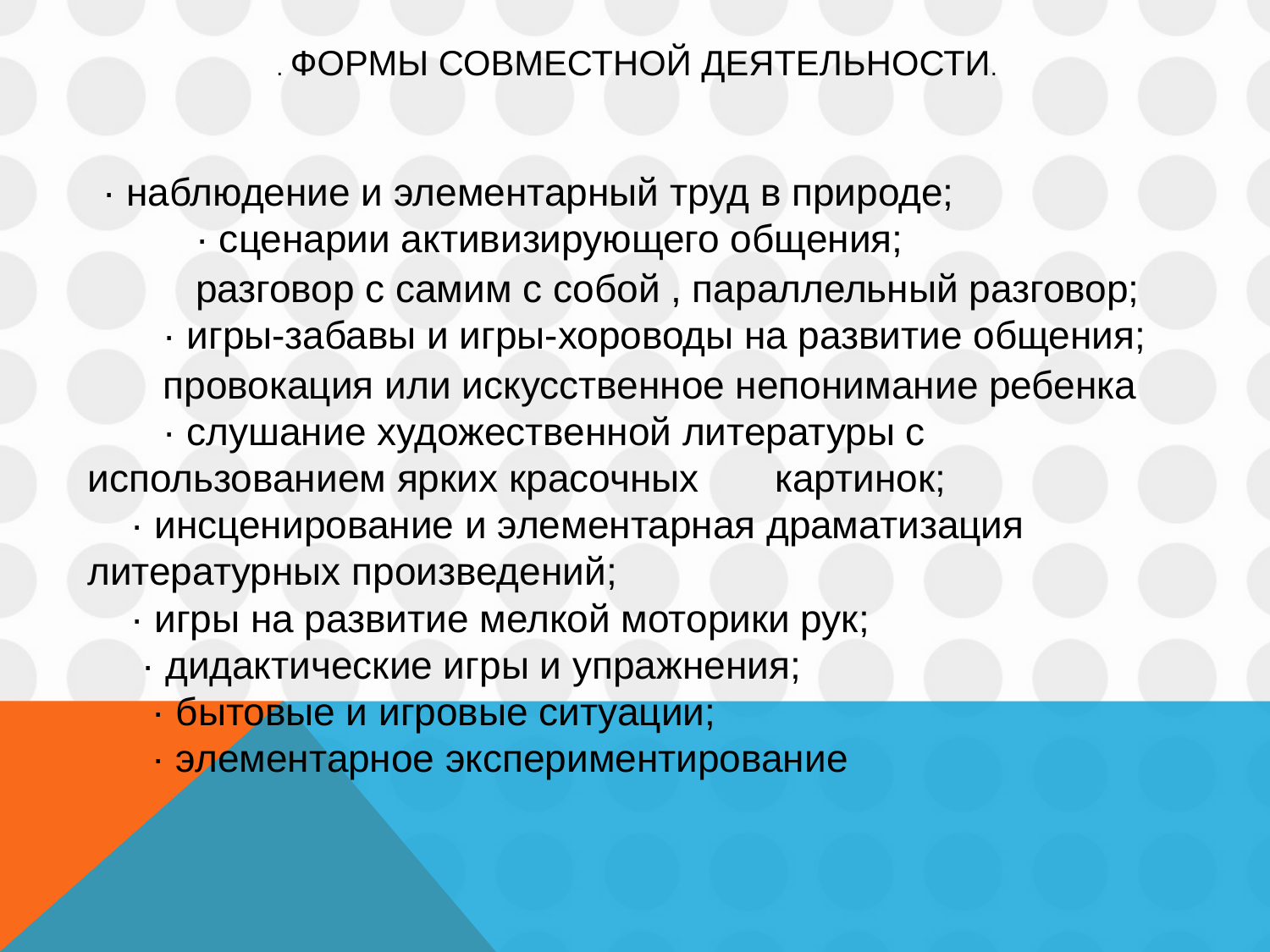

# . Формы совместной деятельности.
         · наблюдение и элементарный труд в природе;
          · сценарии активизирующего общения;
          разговор с самим с собой , параллельный разговор;
       · игры-забавы и игры-хороводы на развитие общения;
       провокация или искусственное непонимание ребенка
       · слушание художественной литературы с использованием ярких красочных       картинок;
    · инсценирование и элементарная драматизация литературных произведений;
    · игры на развитие мелкой моторики рук;
     · дидактические игры и упражнения;
      · бытовые и игровые ситуации;
      · элементарное экспериментирование